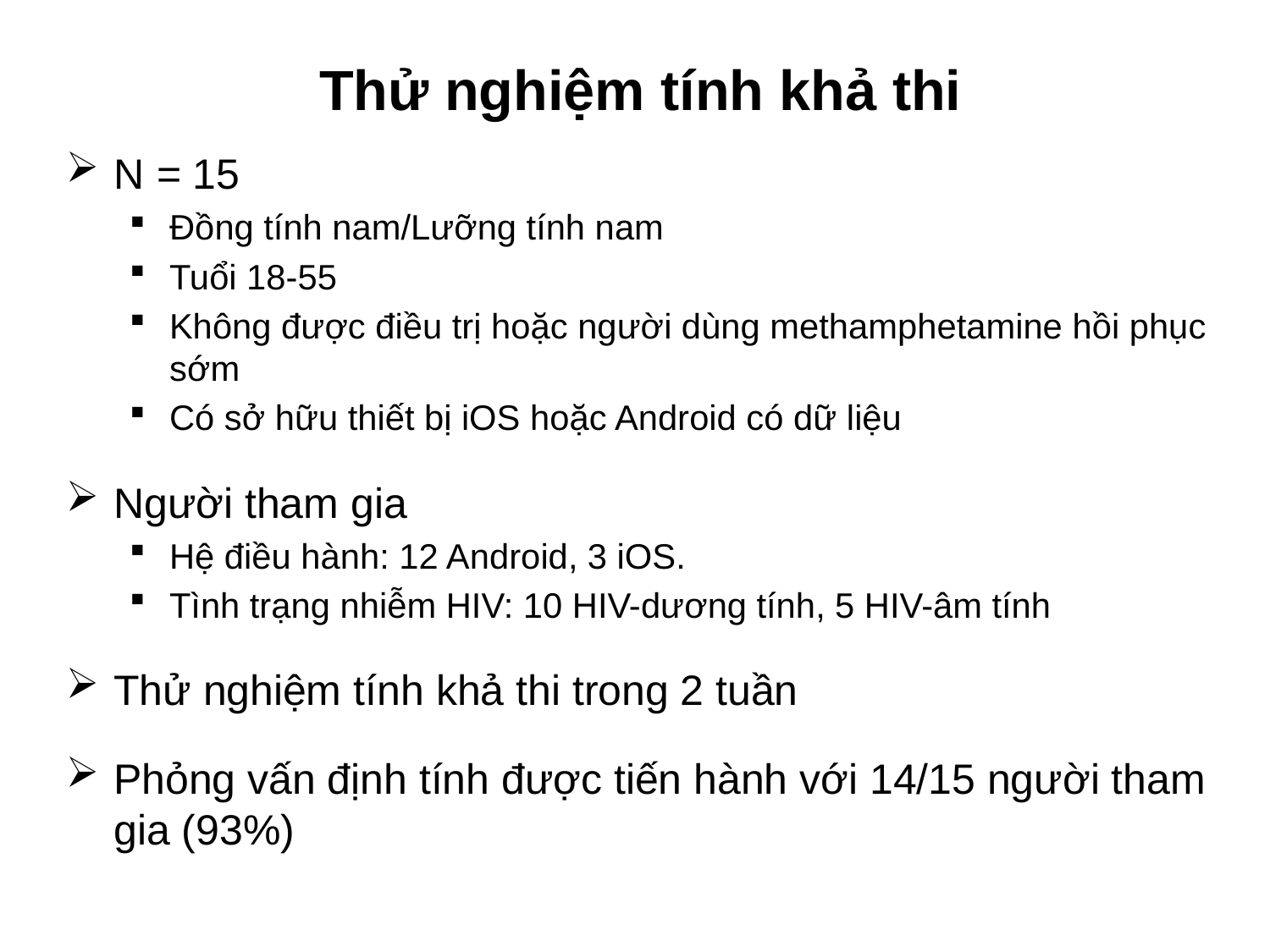

# Thử nghiệm tính khả thi
N = 15
Đồng tính nam/Lưỡng tính nam
Tuổi 18-55
Không được điều trị hoặc người dùng methamphetamine hồi phục sớm
Có sở hữu thiết bị iOS hoặc Android có dữ liệu

Người tham gia
Hệ điều hành: 12 Android, 3 iOS.
Tình trạng nhiễm HIV: 10 HIV-dương tính, 5 HIV-âm tính

Thử nghiệm tính khả thi trong 2 tuần

Phỏng vấn định tính được tiến hành với 14/15 người tham gia (93%)